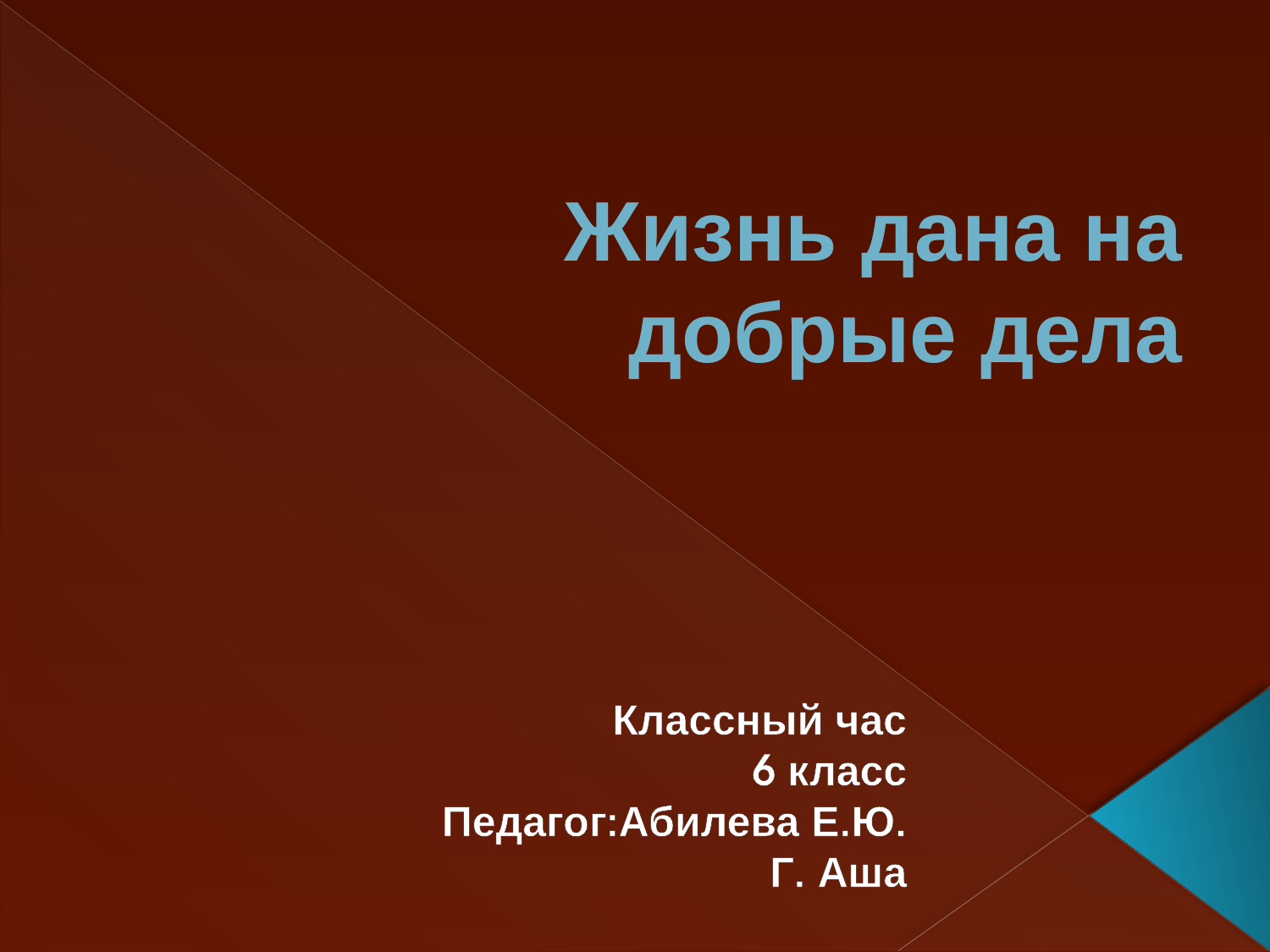

# Жизнь дана на добрые дела
Классный час
6 класс
Педагог:Абилева Е.Ю.
Г. Аша